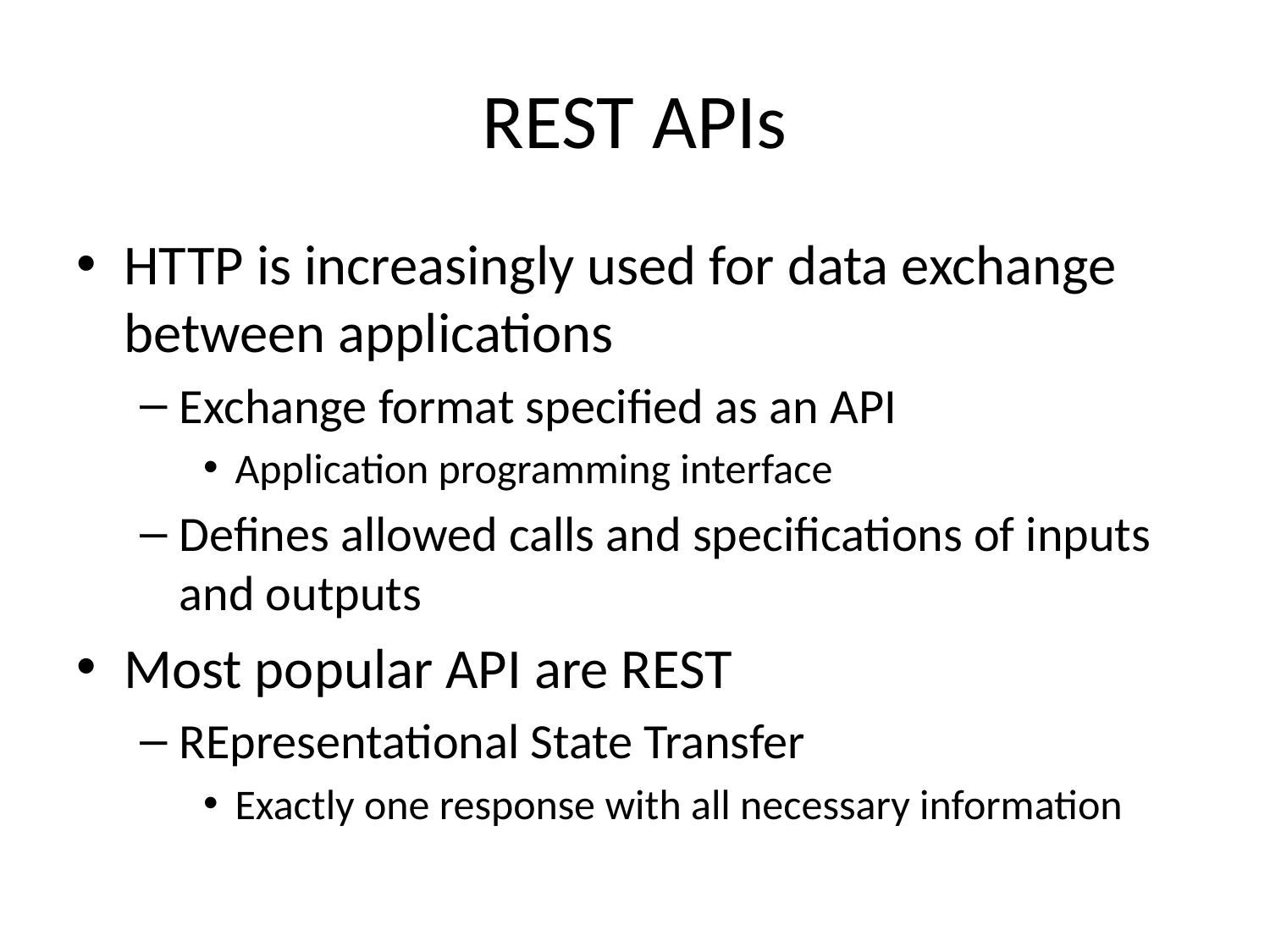

# REST APIs
HTTP is increasingly used for data exchange between applications
Exchange format specified as an API
Application programming interface
Defines allowed calls and specifications of inputs and outputs
Most popular API are REST
REpresentational State Transfer
Exactly one response with all necessary information